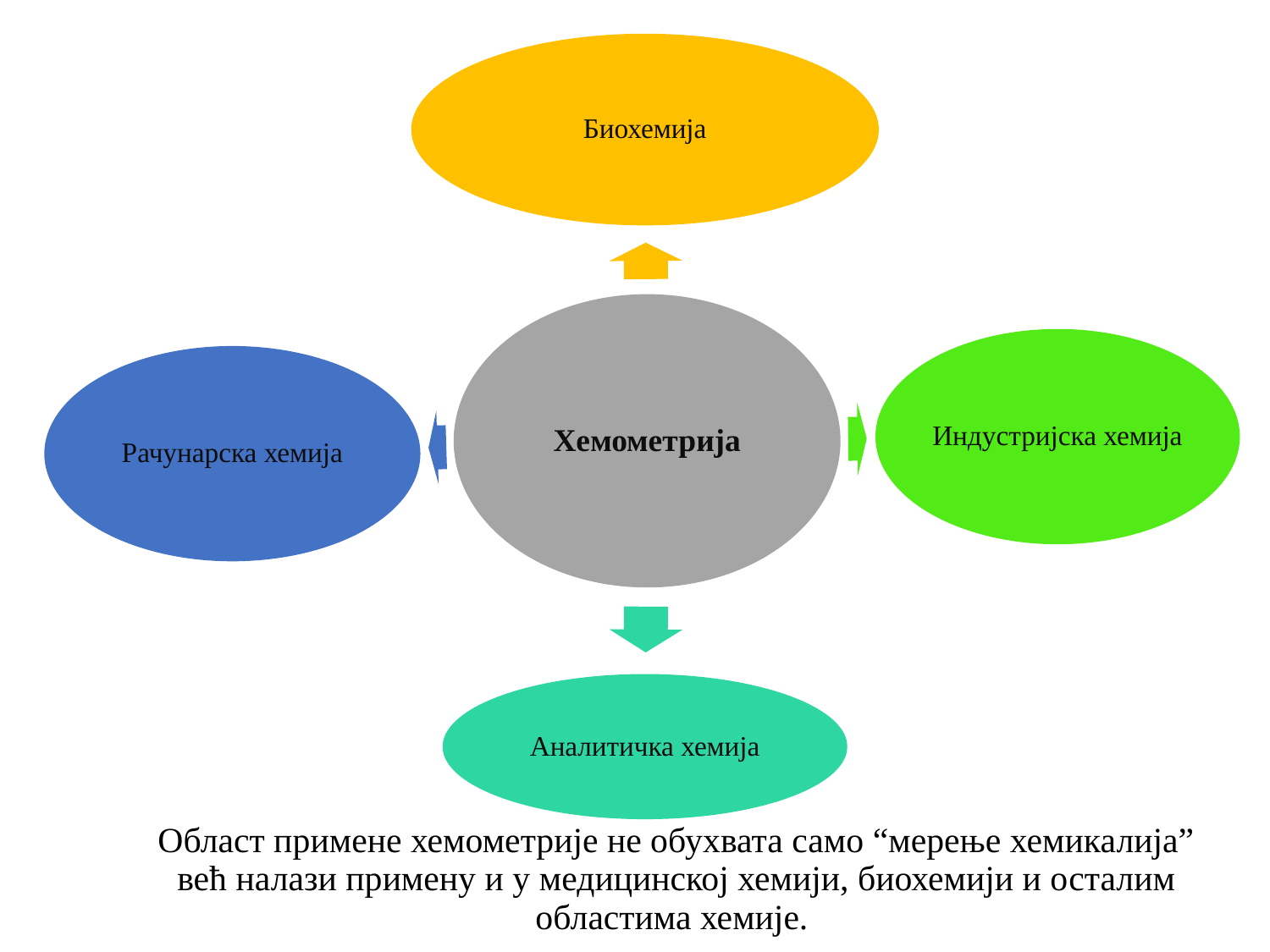

Хемометрија

Биохемија

Индустријска хемија

Аналитичка хемија

Рачунарска хемија
# Област примене хемометрије не обухвата само “мерење хемикалија” већ налази примену и у медицинској хемији, биохемији и осталим областима хемије.